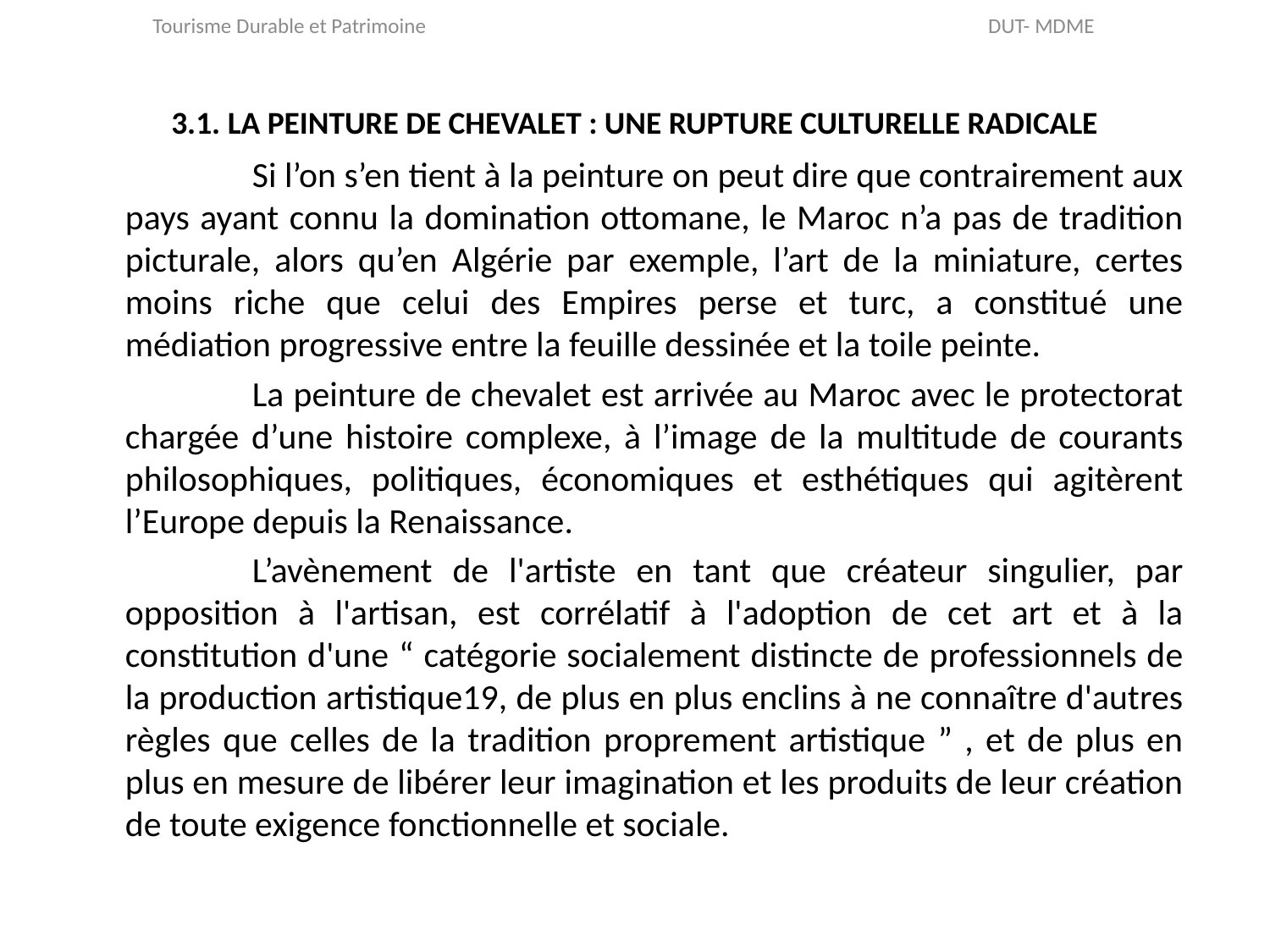

Tourisme Durable et Patrimoine                                                                                                                    DUT- MDME
# 3.1. LA PEINTURE DE CHEVALET : UNE RUPTURE CULTURELLE RADICALE
		Si l’on s’en tient à la peinture on peut dire que contrairement aux pays ayant connu la domination ottomane, le Maroc n’a pas de tradition picturale, alors qu’en Algérie par exemple, l’art de la miniature, certes moins riche que celui des Empires perse et turc, a constitué une médiation progressive entre la feuille dessinée et la toile peinte.
		La peinture de chevalet est arrivée au Maroc avec le protectorat chargée d’une histoire complexe, à l’image de la multitude de courants philosophiques, politiques, économiques et esthétiques qui agitèrent l’Europe depuis la Renaissance.
		L’avènement de l'artiste en tant que créateur singulier, par opposition à l'artisan, est corrélatif à l'adoption de cet art et à la constitution d'une “ catégorie socialement distincte de professionnels de la production artistique19, de plus en plus enclins à ne connaître d'autres règles que celles de la tradition proprement artistique ” , et de plus en plus en mesure de libérer leur imagination et les produits de leur création de toute exigence fonctionnelle et sociale.